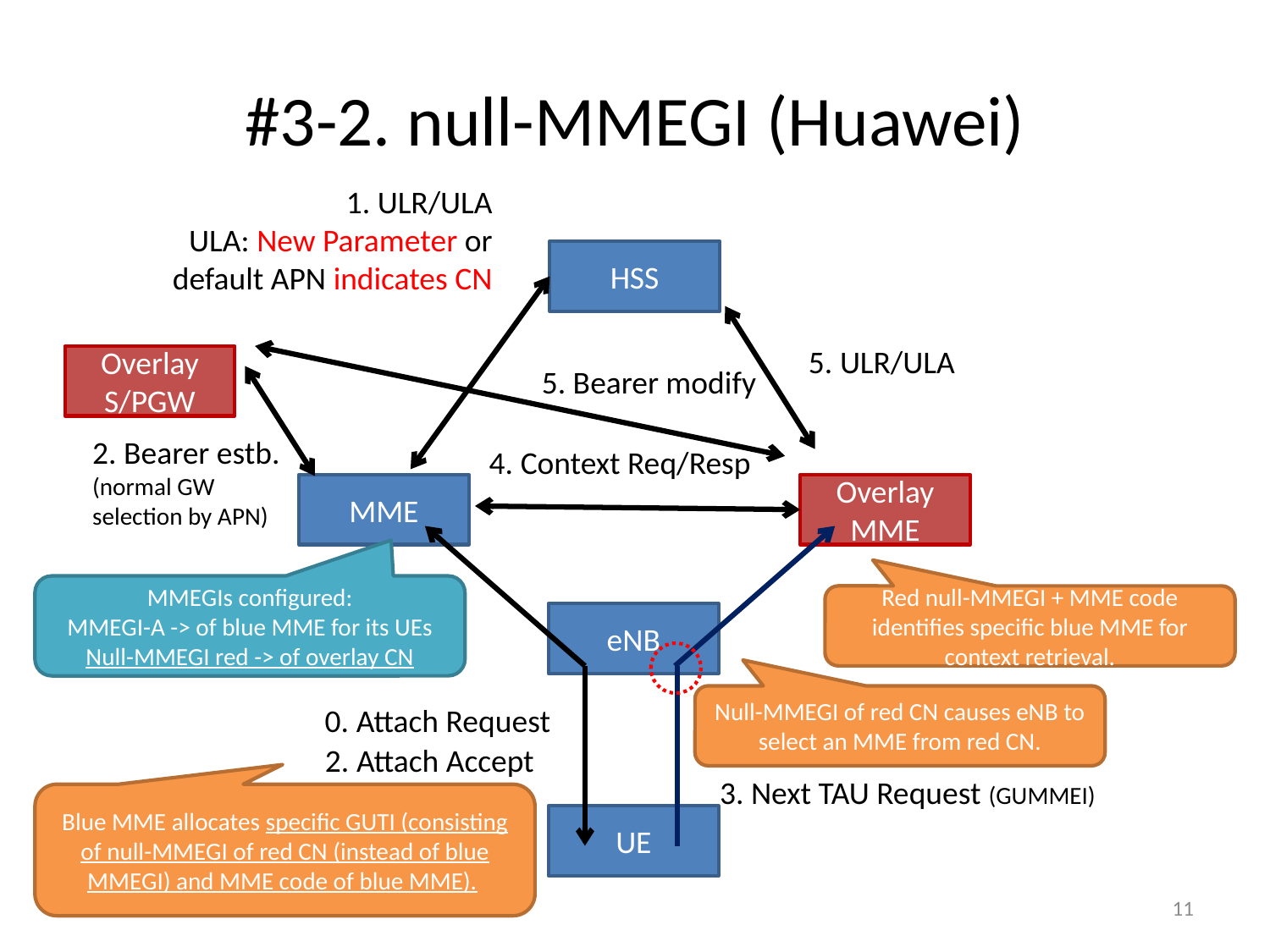

# #3-2. null-MMEGI (Huawei)
1. ULR/ULA
ULA: New Parameter or default APN indicates CN
HSS
5. ULR/ULA
Overlay
S/PGW
5. Bearer modify
2. Bearer estb.
(normal GW selection by APN)
4. Context Req/Resp
MME
Overlay
MME
MMEGIs configured:
MMEGI-A -> of blue MME for its UEs
Null-MMEGI red -> of overlay CN
Red null-MMEGI + MME code identifies specific blue MME for context retrieval.
eNB

Null-MMEGI of red CN causes eNB to select an MME from red CN.
0. Attach Request
2. Attach Accept
3. Next TAU Request (GUMMEI)
Blue MME allocates specific GUTI (consisting of null-MMEGI of red CN (instead of blue MMEGI) and MME code of blue MME).
UE
11